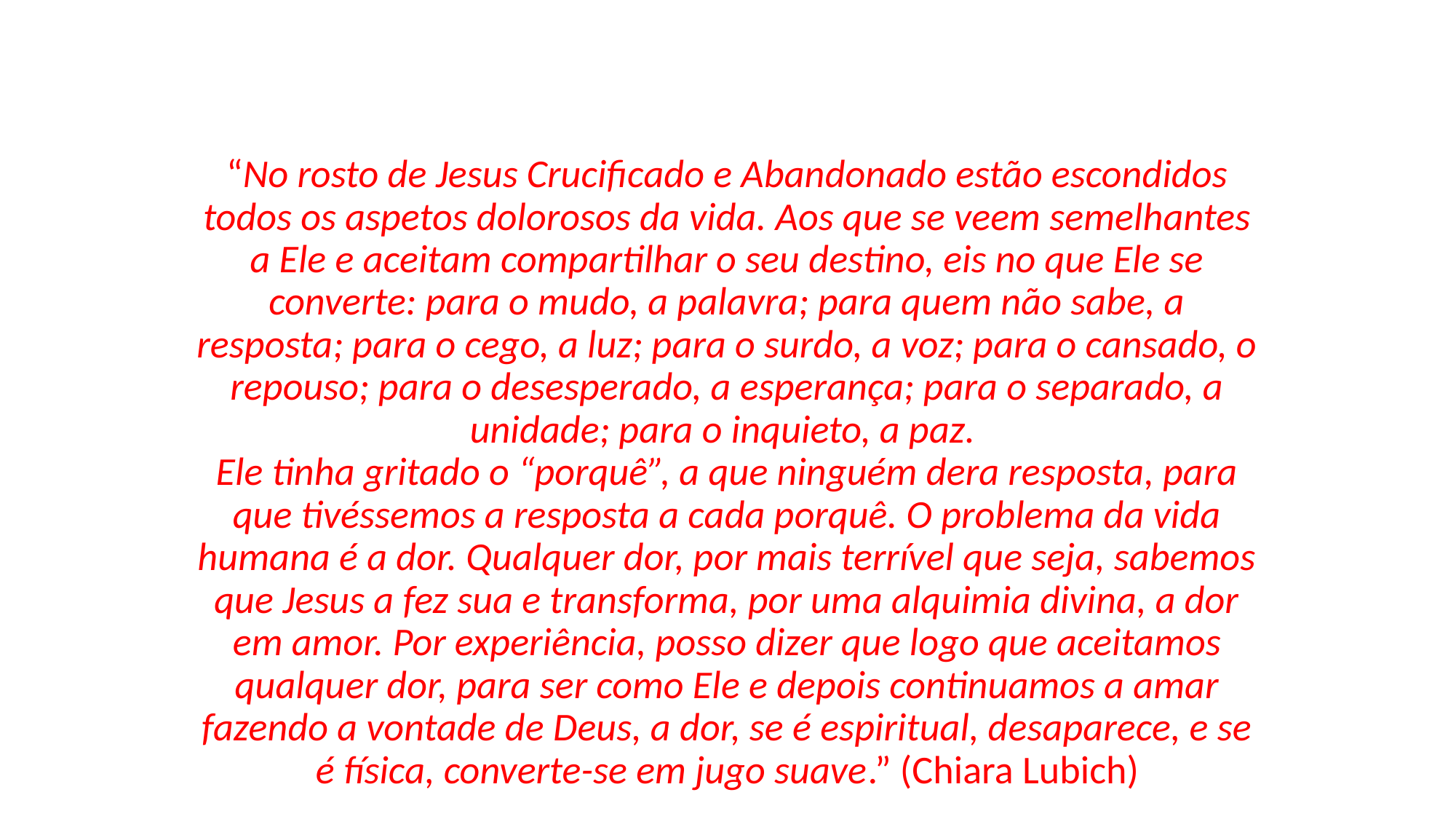

# “No rosto de Jesus Crucificado e Abandonado estão escondidos todos os aspetos dolorosos da vida. Aos que se veem semelhantes a Ele e aceitam compartilhar o seu destino, eis no que Ele se converte: para o mudo, a palavra; para quem não sabe, a resposta; para o cego, a luz; para o surdo, a voz; para o cansado, o repouso; para o desesperado, a esperança; para o separado, a unidade; para o inquieto, a paz. Ele tinha gritado o “porquê”, a que ninguém dera resposta, para que tivéssemos a resposta a cada porquê. O problema da vida humana é a dor. Qualquer dor, por mais terrível que seja, sabemos que Jesus a fez sua e transforma, por uma alquimia divina, a dor em amor. Por experiência, posso dizer que logo que aceitamos qualquer dor, para ser como Ele e depois continuamos a amar fazendo a vontade de Deus, a dor, se é espiritual, desaparece, e se é física, converte-se em jugo suave.” (Chiara Lubich)